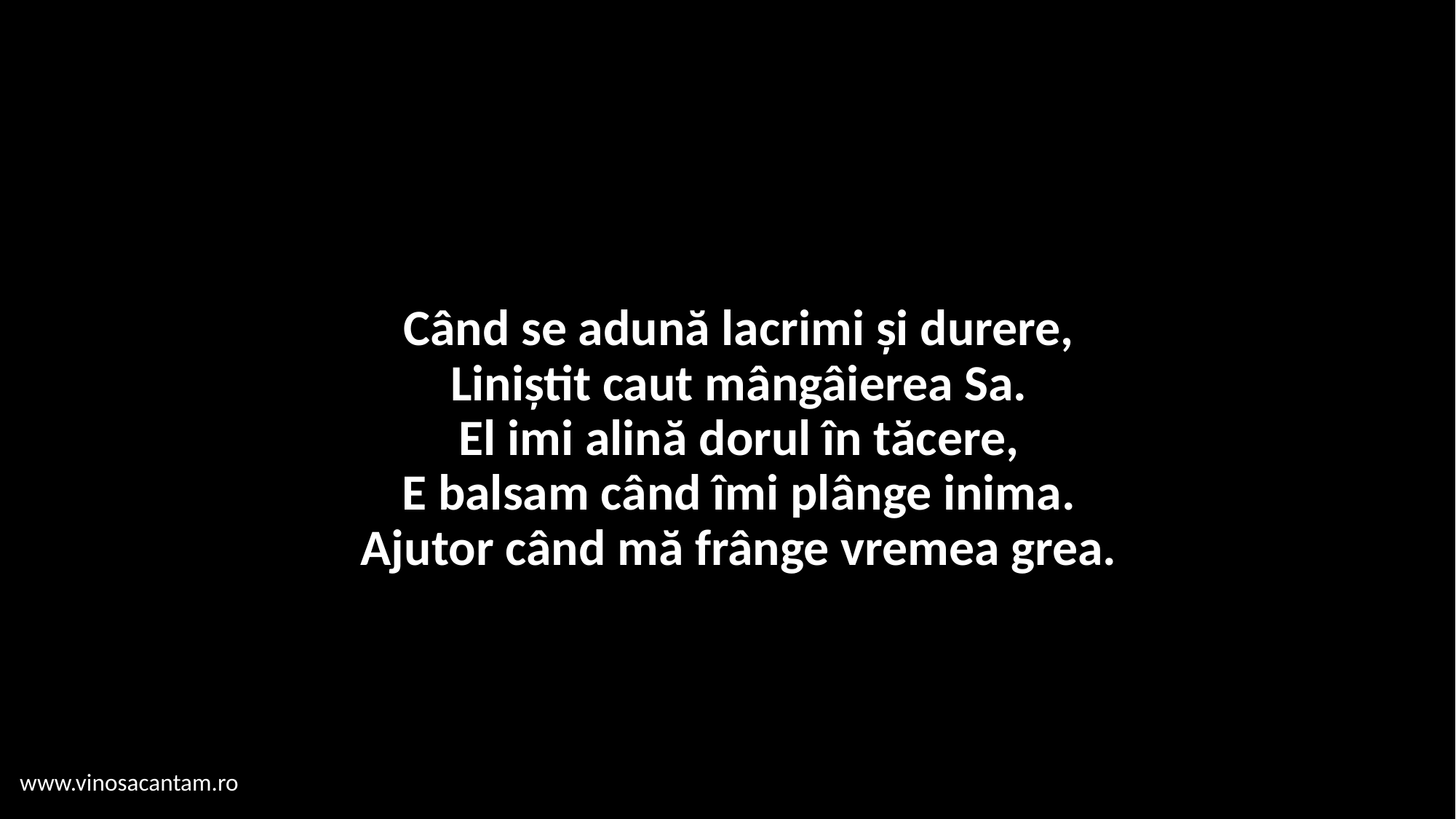

# Când se adună lacrimi și durere, Liniștit caut mângâierea Sa. El imi alină dorul în tăcere, E balsam când îmi plânge inima. Ajutor când mă frânge vremea grea.
www.vinosacantam.ro